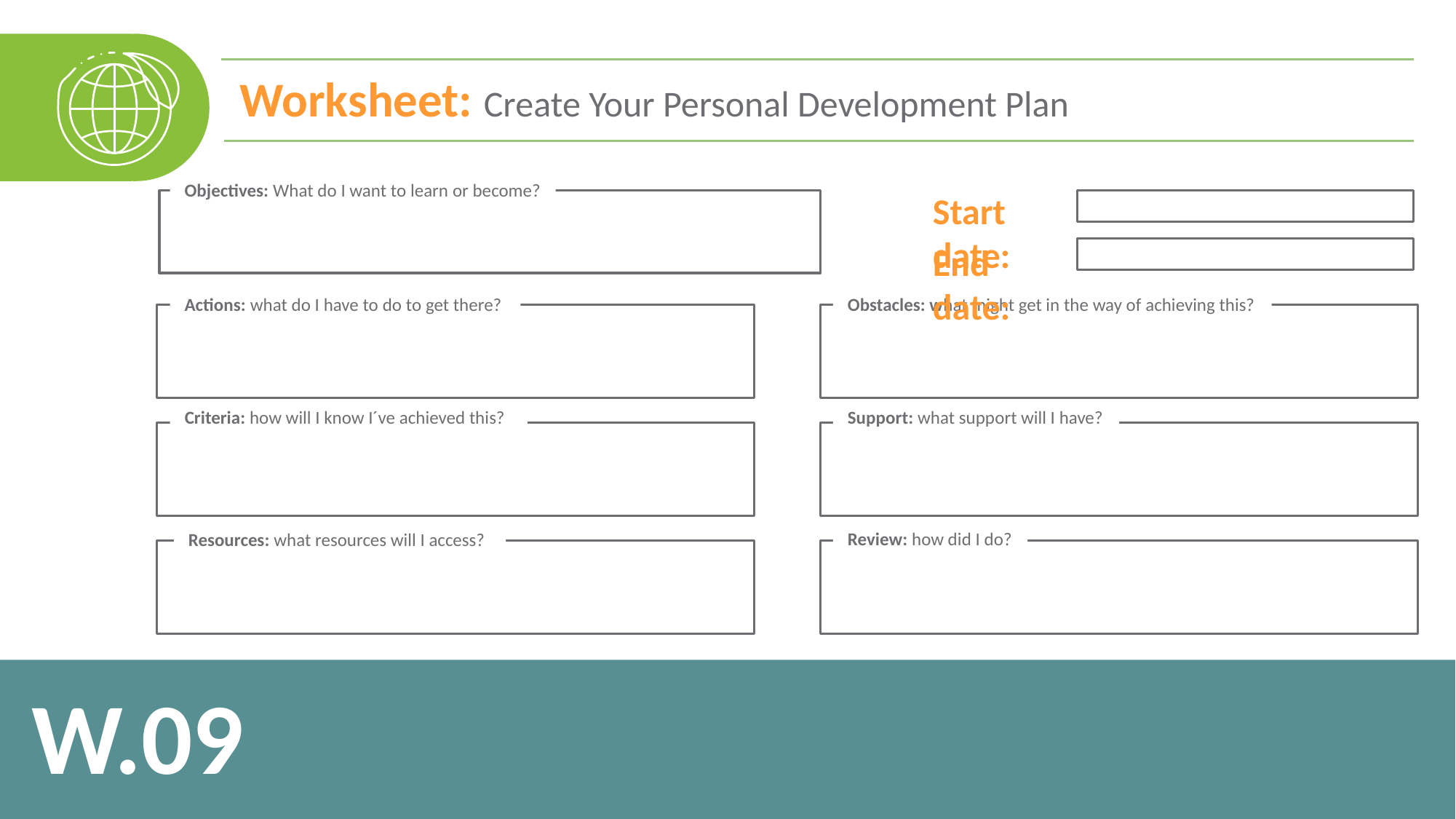

Worksheet: Create Your Personal Development Plan

Objectives: What do I want to learn or become?
Start date:

End date:

Obstacles: what might get in the way of achieving this?
Actions: what do I have to do to get there?

Support: what support will I have?
Criteria: how will I know I´ve achieved this?

Review: how did I do?
Resources: what resources will I access?

W.09